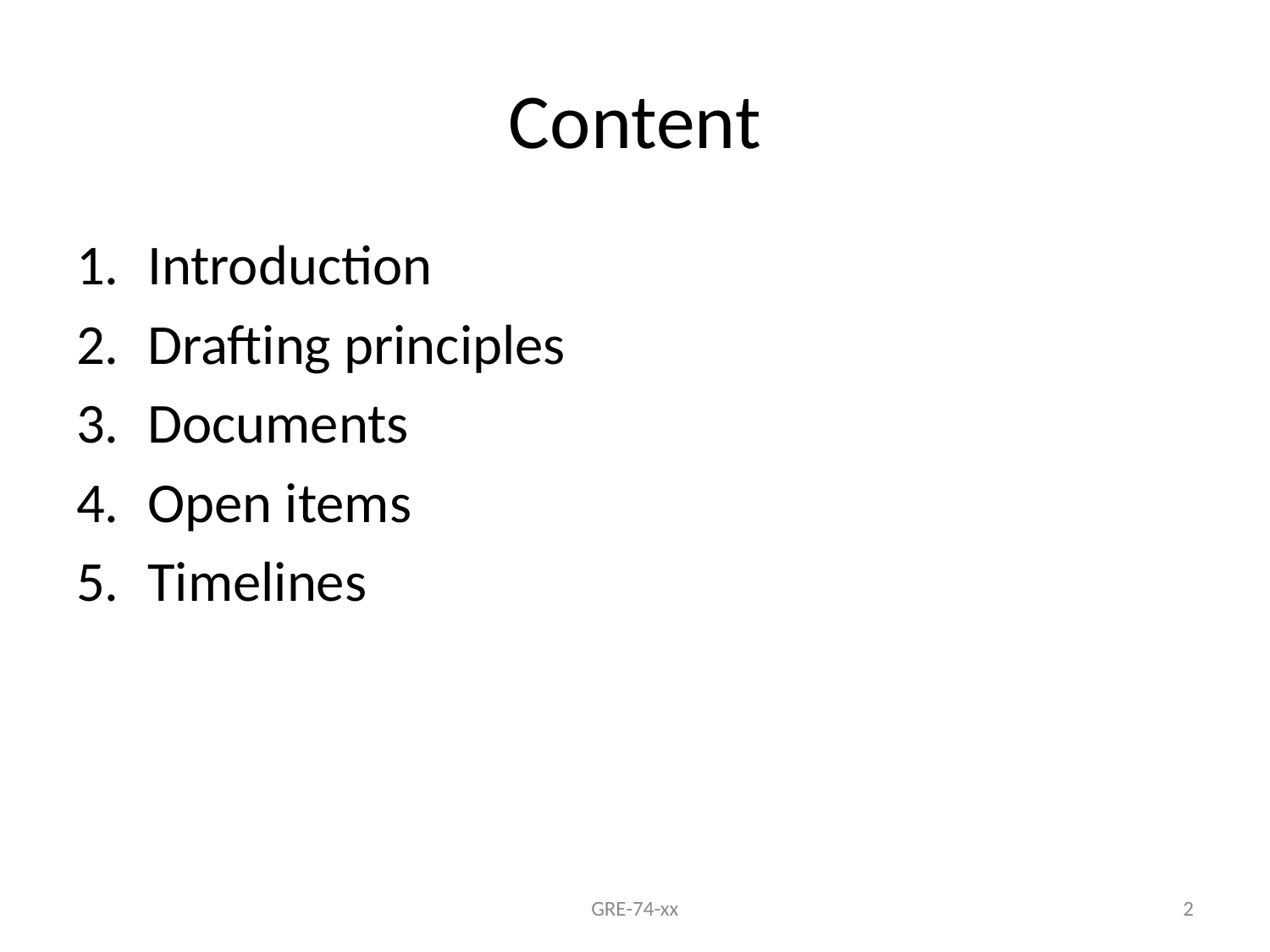

# Content
Introduction
Drafting principles
Documents
Open items
Timelines

GRE-74-xx
2